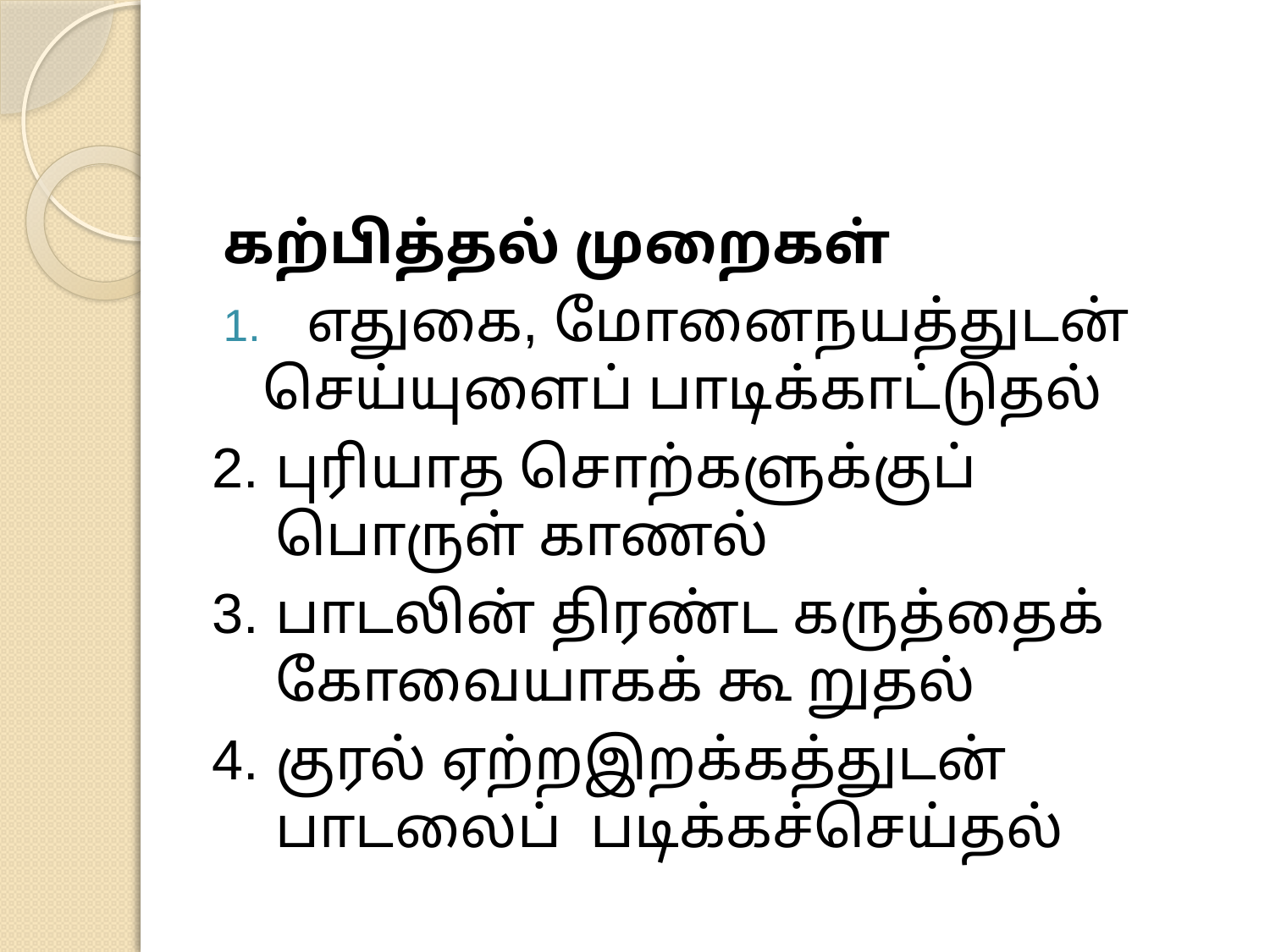

#
கற்பித்தல் முறைகள்
   எதுகை, மோனைநயத்துடன் செய்யுளைப் பாடிக்காட்டுதல்
2. 	புரியாத சொற்களுக்குப் பொருள் காணல்
3.	பாடலின் திரண்ட கருத்தைக் கோவையாகக் கூ றுதல்
4.	குரல் ஏற்றஇறக்கத்துடன் பாடலைப்  படிக்கச்செய்தல்